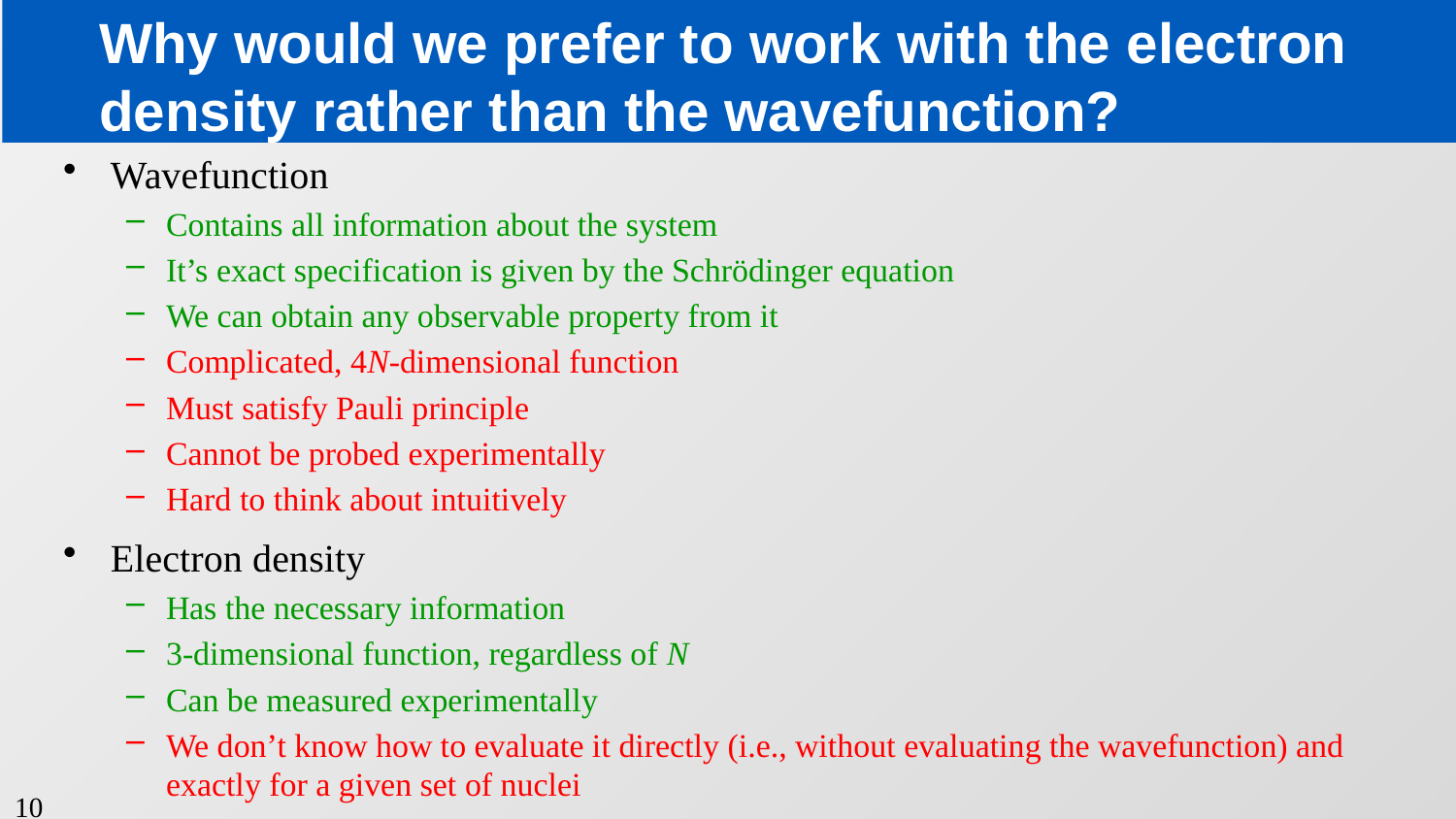

# Why would we prefer to work with the electron density rather than the wavefunction?
Wavefunction
Contains all information about the system
It’s exact specification is given by the Schrödinger equation
We can obtain any observable property from it
Complicated, 4N-dimensional function
Must satisfy Pauli principle
Cannot be probed experimentally
Hard to think about intuitively
Electron density
Has the necessary information
3-dimensional function, regardless of N
Can be measured experimentally
We don’t know how to evaluate it directly (i.e., without evaluating the wavefunction) and exactly for a given set of nuclei

10